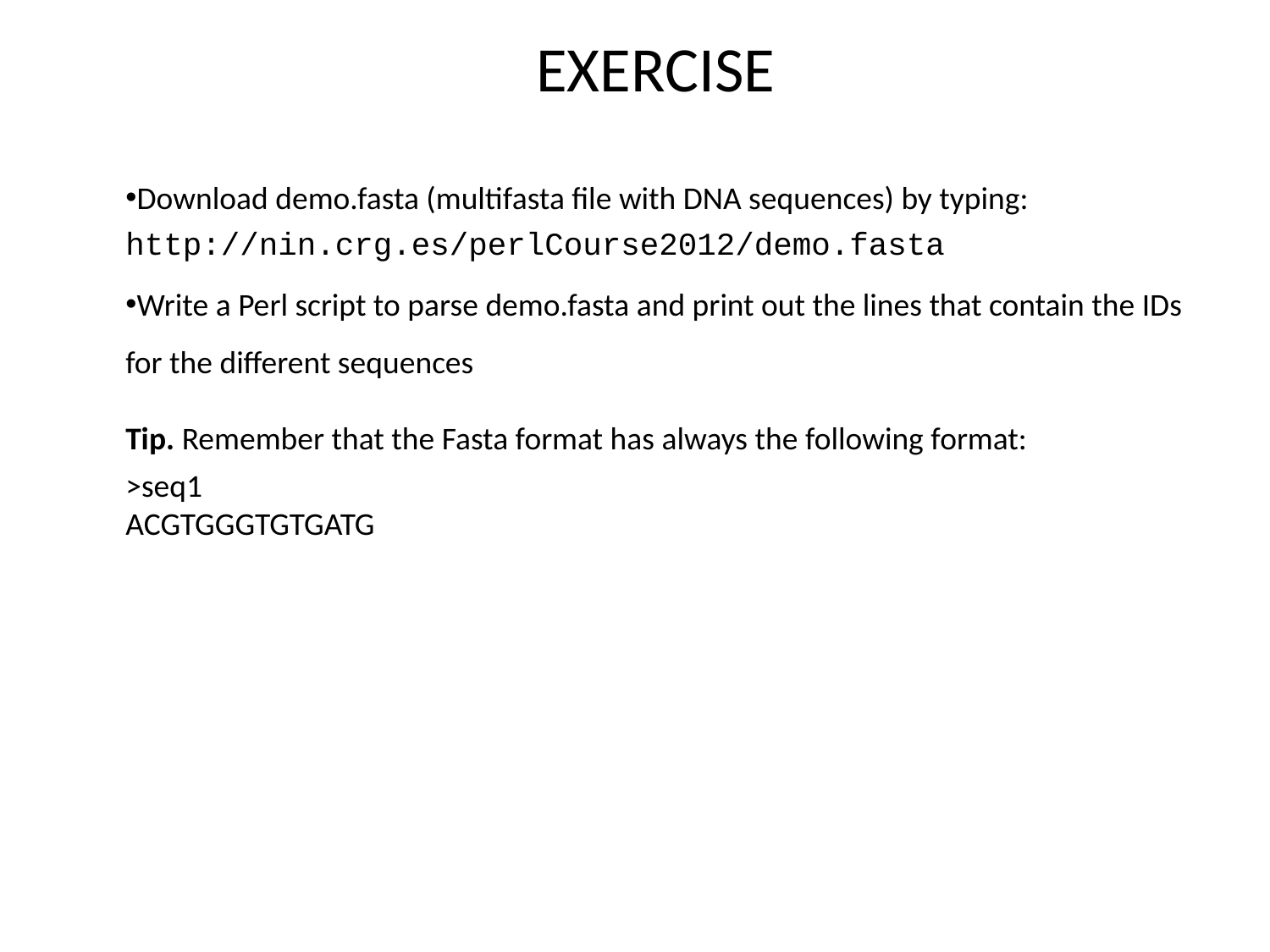

EXERCISE
Download demo.fasta (multifasta file with DNA sequences) by typing:
http://nin.crg.es/perlCourse2012/demo.fasta
Write a Perl script to parse demo.fasta and print out the lines that contain the IDs
for the different sequences

Tip. Remember that the Fasta format has always the following format:
>seq1
ACGTGGGTGTGATG